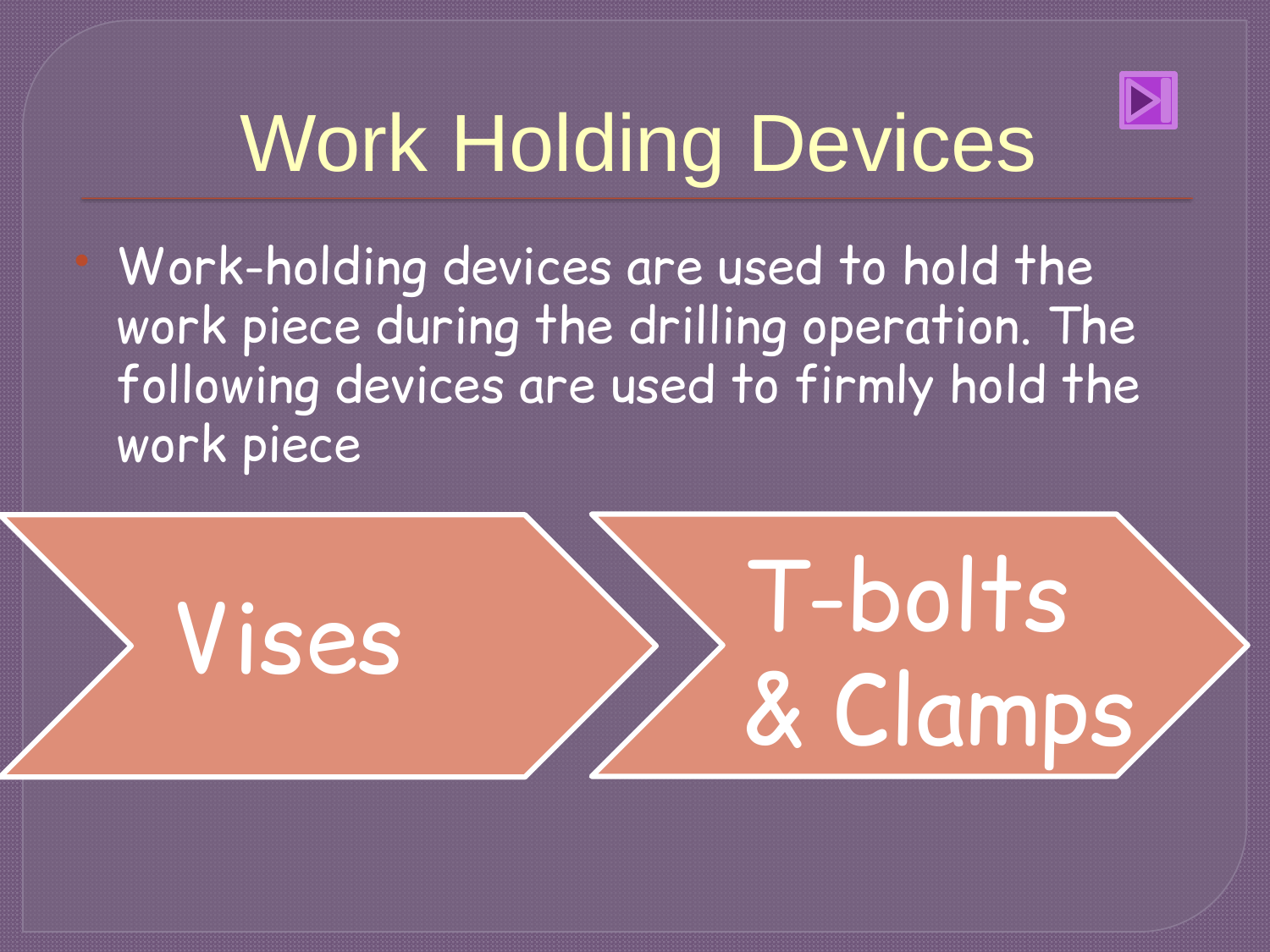

# Work Holding Devices

Work-holding devices are used to hold the work piece during the drilling operation. The following devices are used to firmly hold the work piece

T-bolts & Clamps
Vises